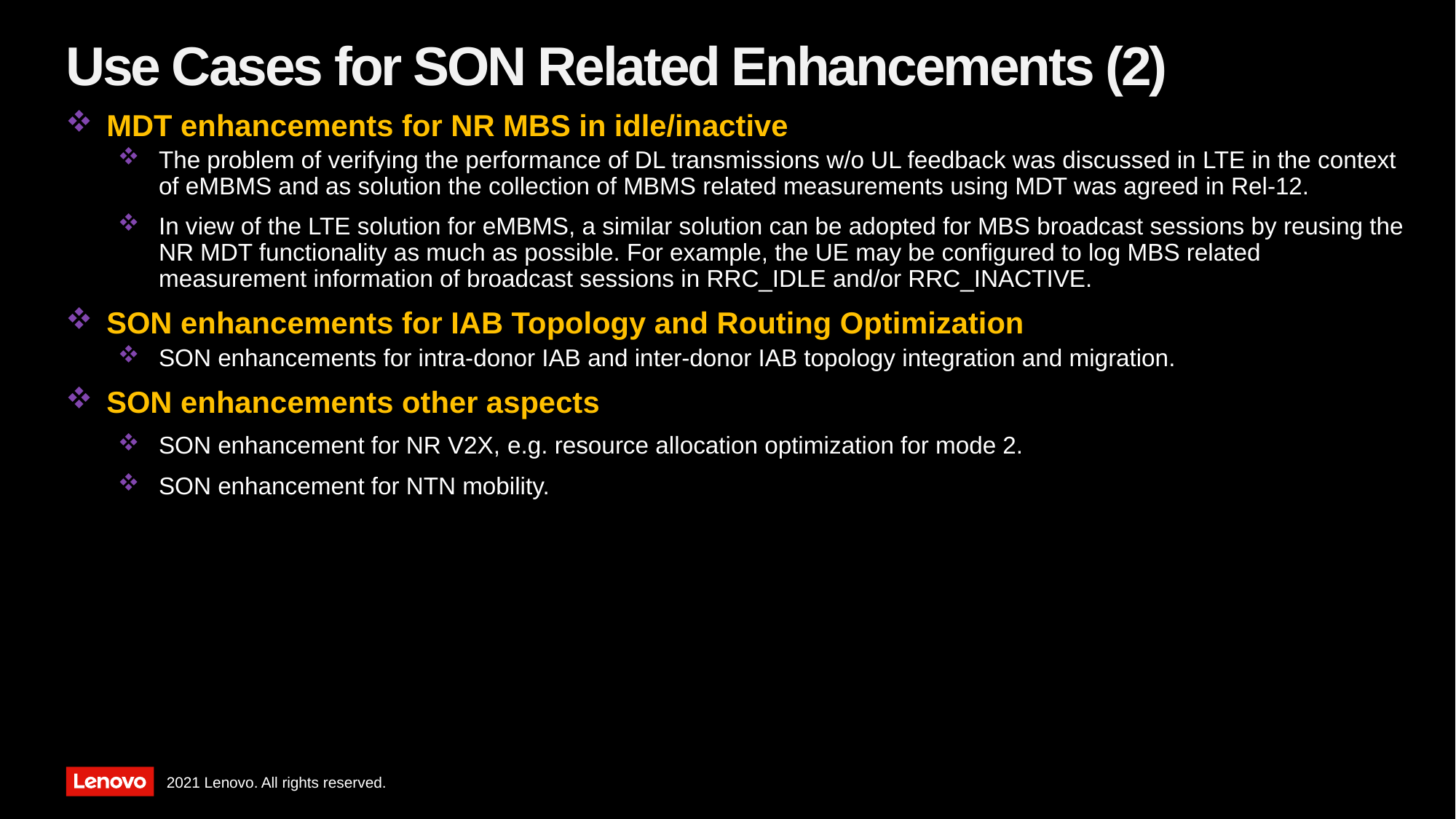

# Use Cases for SON Related Enhancements (2)
MDT enhancements for NR MBS in idle/inactive
The problem of verifying the performance of DL transmissions w/o UL feedback was discussed in LTE in the context of eMBMS and as solution the collection of MBMS related measurements using MDT was agreed in Rel-12.
In view of the LTE solution for eMBMS, a similar solution can be adopted for MBS broadcast sessions by reusing the NR MDT functionality as much as possible. For example, the UE may be configured to log MBS related measurement information of broadcast sessions in RRC_IDLE and/or RRC_INACTIVE.
SON enhancements for IAB Topology and Routing Optimization
SON enhancements for intra-donor IAB and inter-donor IAB topology integration and migration.
SON enhancements other aspects
SON enhancement for NR V2X, e.g. resource allocation optimization for mode 2.
SON enhancement for NTN mobility.